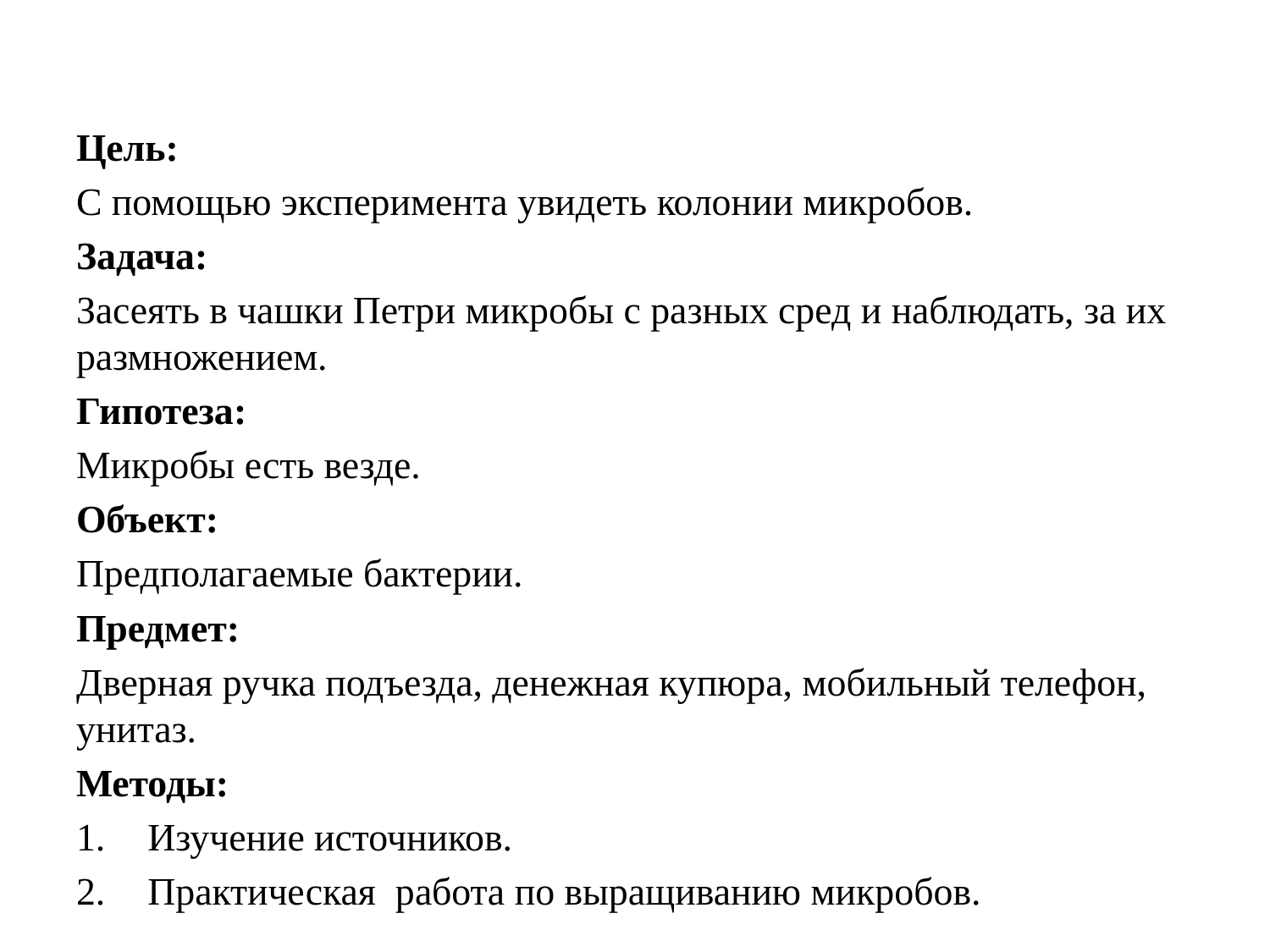

#
Цель:
С помощью эксперимента увидеть колонии микробов.
Задача:
Засеять в чашки Петри микробы с разных сред и наблюдать, за их размножением.
Гипотеза:
Микробы есть везде.
Объект:
Предполагаемые бактерии.
Предмет:
Дверная ручка подъезда, денежная купюра, мобильный телефон, унитаз.
Методы:
Изучение источников.
Практическая  работа по выращиванию микробов.